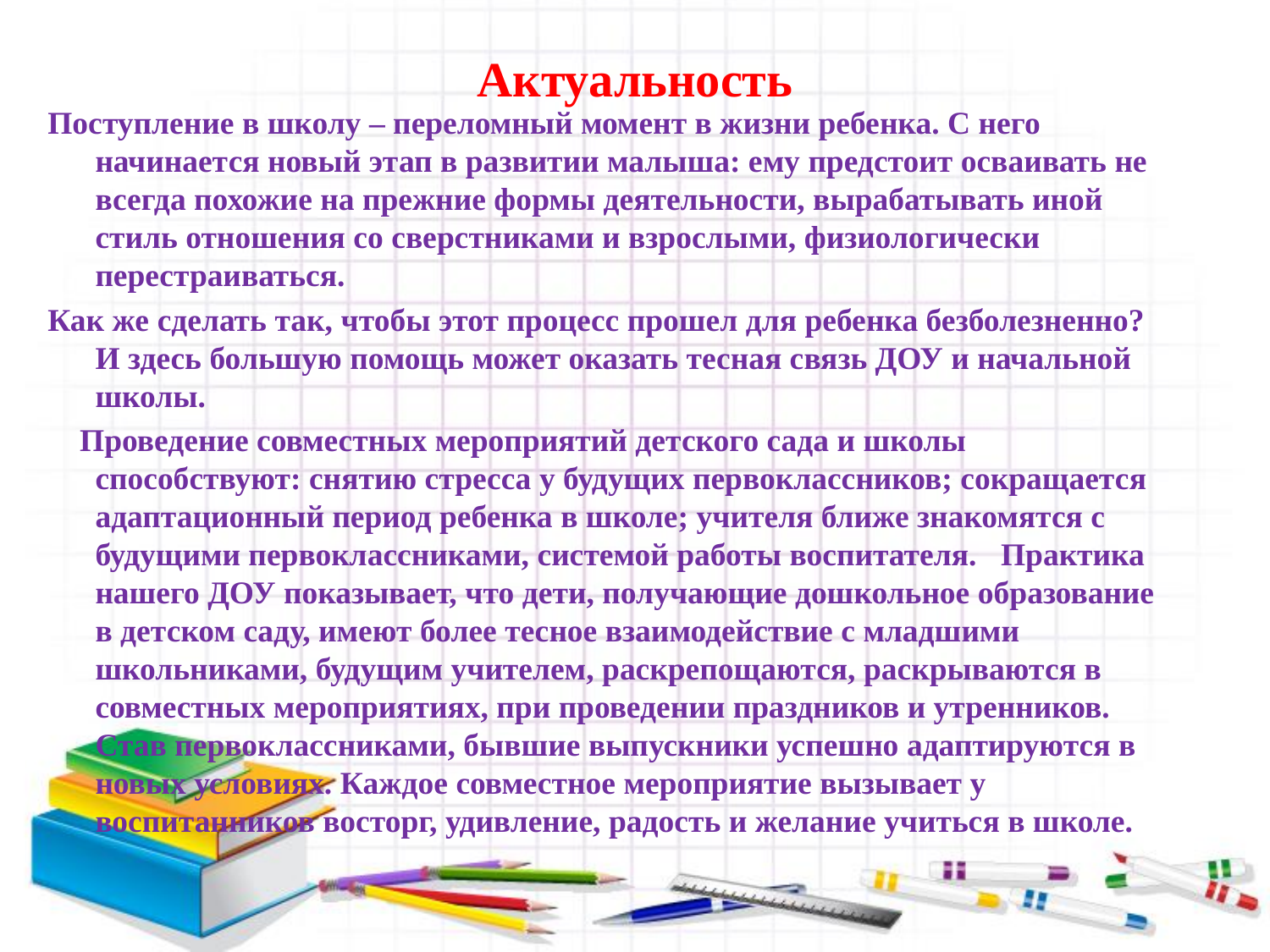

# Актуальность
Поступление в школу – переломный момент в жизни ребенка. С него начинается новый этап в развитии малыша: ему предстоит осваивать не всегда похожие на прежние формы деятельности, вырабатывать иной стиль отношения со сверстниками и взрослыми, физиологически перестраиваться.
Как же сделать так, чтобы этот процесс прошел для ребенка безболезненно? И здесь большую помощь может оказать тесная связь ДОУ и начальной школы.
    Проведение совместных мероприятий детского сада и школы способствуют: снятию стресса у будущих первоклассников; сокращается адаптационный период ребенка в школе; учителя ближе знакомятся с будущими первоклассниками, системой работы воспитателя.   Практика нашего ДОУ показывает, что дети, получающие дошкольное образование в детском саду, имеют более тесное взаимодействие с младшими школьниками, будущим учителем, раскрепощаются, раскрываются в совместных мероприятиях, при проведении праздников и утренников. Став первоклассниками, бывшие выпускники успешно адаптируются в новых условиях. Каждое совместное мероприятие вызывает у воспитанников восторг, удивление, радость и желание учиться в школе.